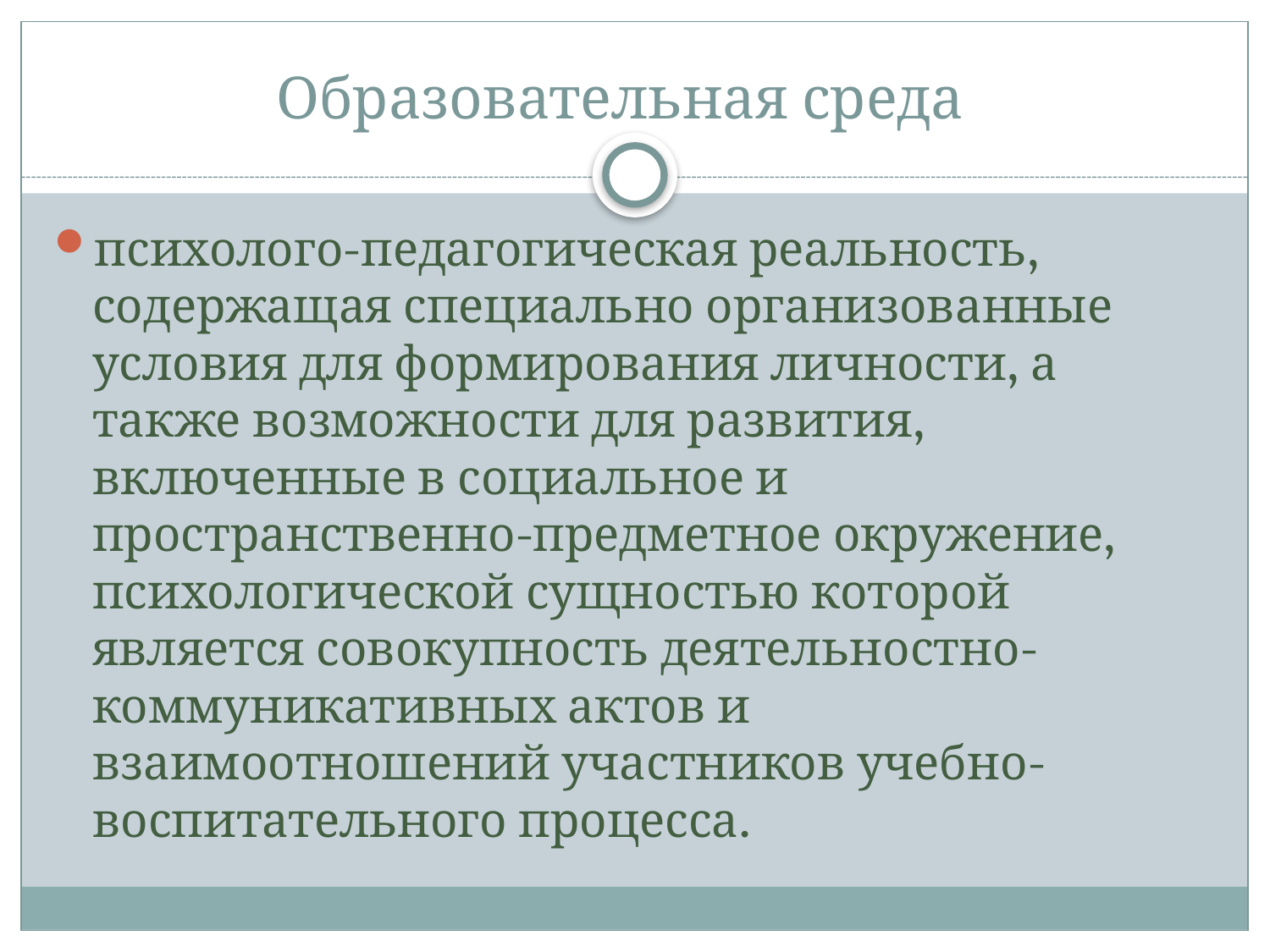

# Образовательная среда
психолого-педагогическая реальность, содержащая специально организованные условия для формирования личности, а также возможности для развития, включенные в социальное и пространственно-предметное окружение, психологической сущностью которой является совокупность деятельностно-коммуникативных актов и взаимоотношений участников учебно-воспитательного процесса.